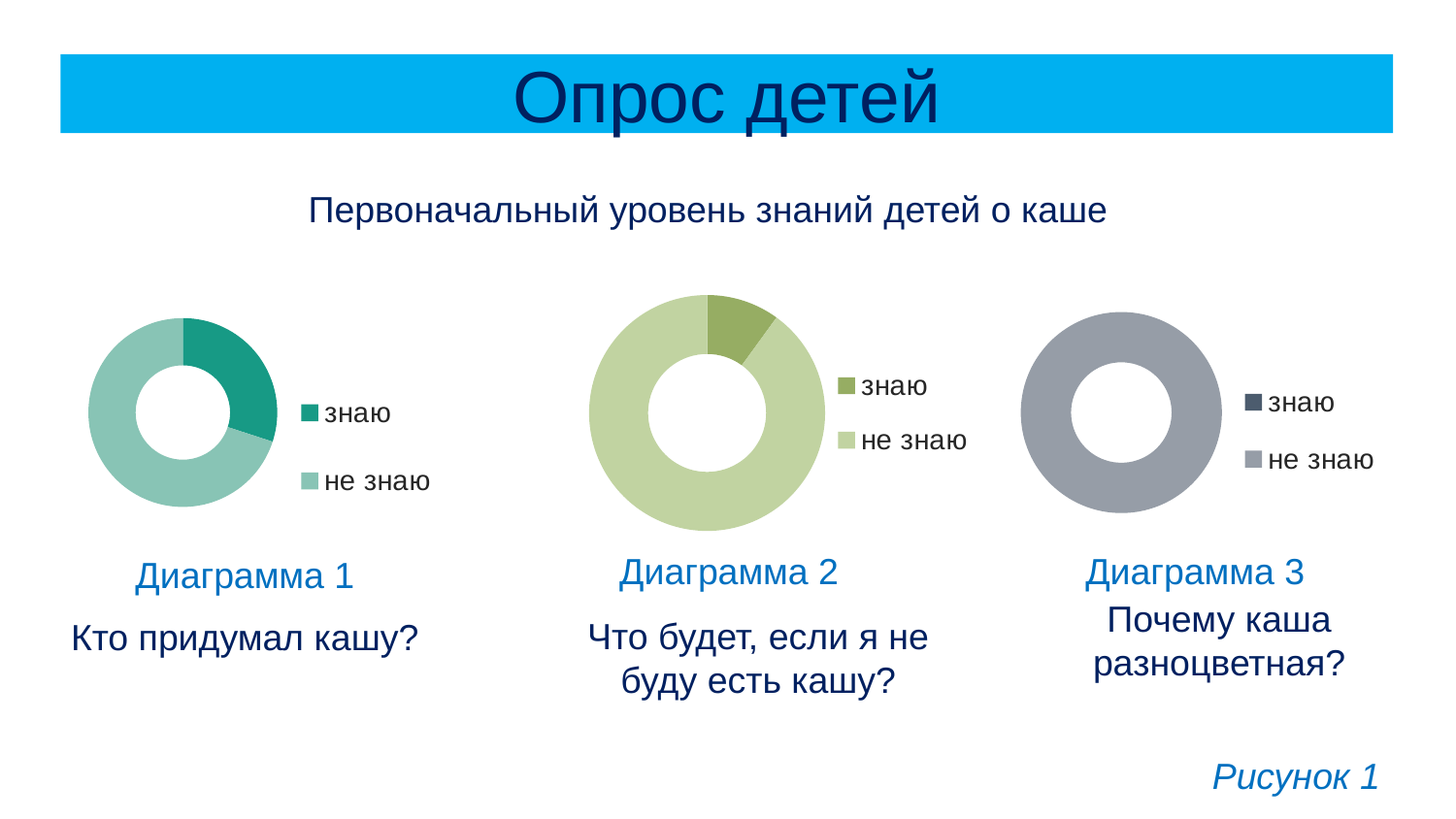

# Опрос детей
Первоначальный уровень знаний детей о каше

### Chart

| Category | Sales |
|---|---|
| знаю | 0.1 |
| не знаю | 0.9 |

### Chart

| Category | Sales |
|---|---|
| знаю | 0.3000000000000001 |
| не знаю | 0.7000000000000002 |

### Chart

| Category | Sales |
|---|---|
| знаю | 0.0 |
| не знаю | 1.0 |
Диаграмма 2
Диаграмма 3
Диаграмма 1
Почему каша разноцветная?
Что будет, если я не буду есть кашу?
Кто придумал кашу?
Рисунок 1